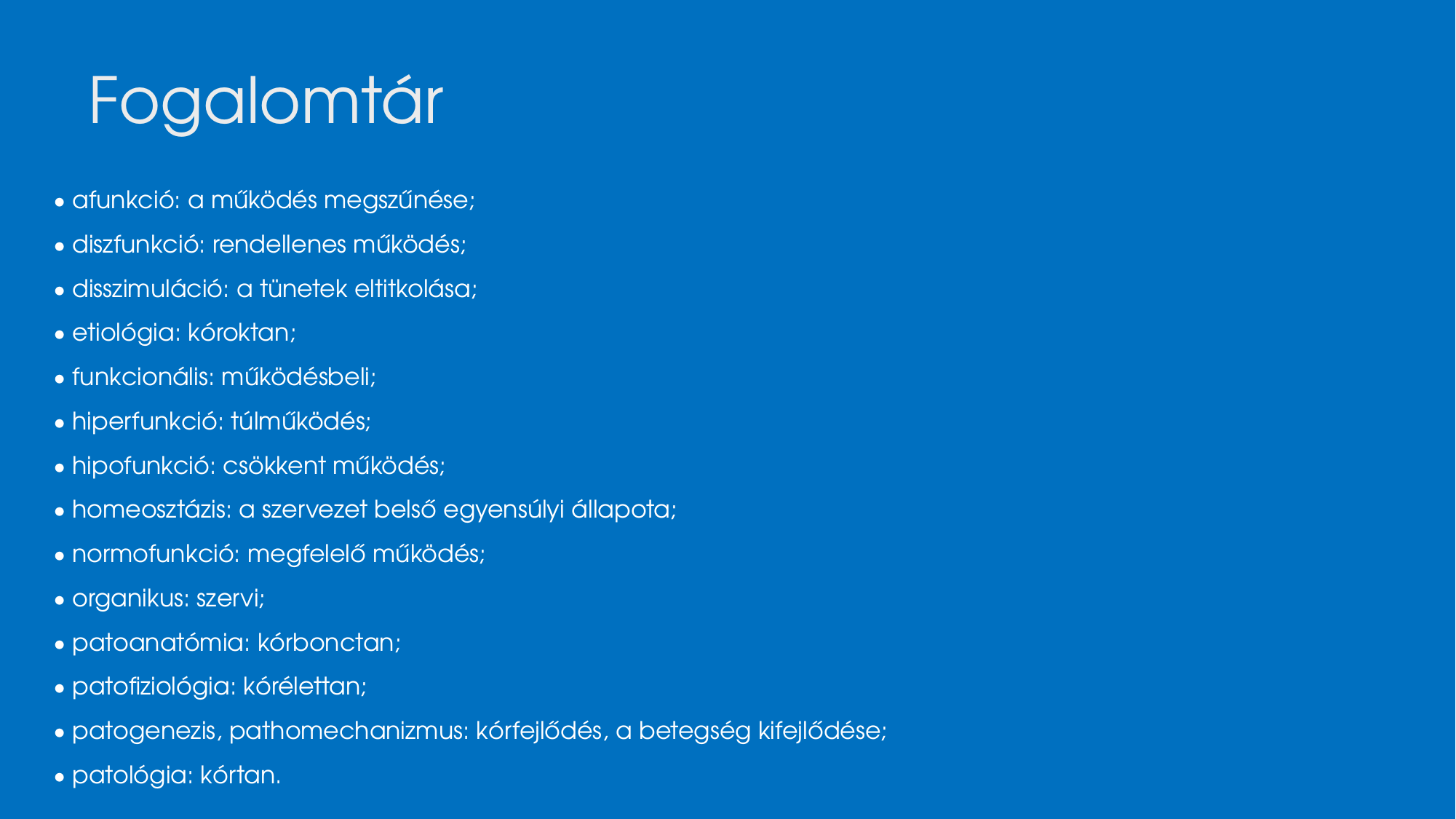

# Fogalomtár
• afunkció: a működés megszűnése;
• diszfunkció: rendellenes működés;
• disszimuláció: a tünetek eltitkolása;
• etiológia: kóroktan;
• funkcionális: működésbeli;
• hiperfunkció: túlműködés;
• hipofunkció: csökkent működés;
• homeosztázis: a szervezet belső egyensúlyi állapota;
• normofunkció: megfelelő működés;
• organikus: szervi;
• patoanatómia: kórbonctan;
• patofiziológia: kórélettan;
• patogenezis, pathomechanizmus: kórfejlődés, a betegség kifejlődése;
• patológia: kórtan.